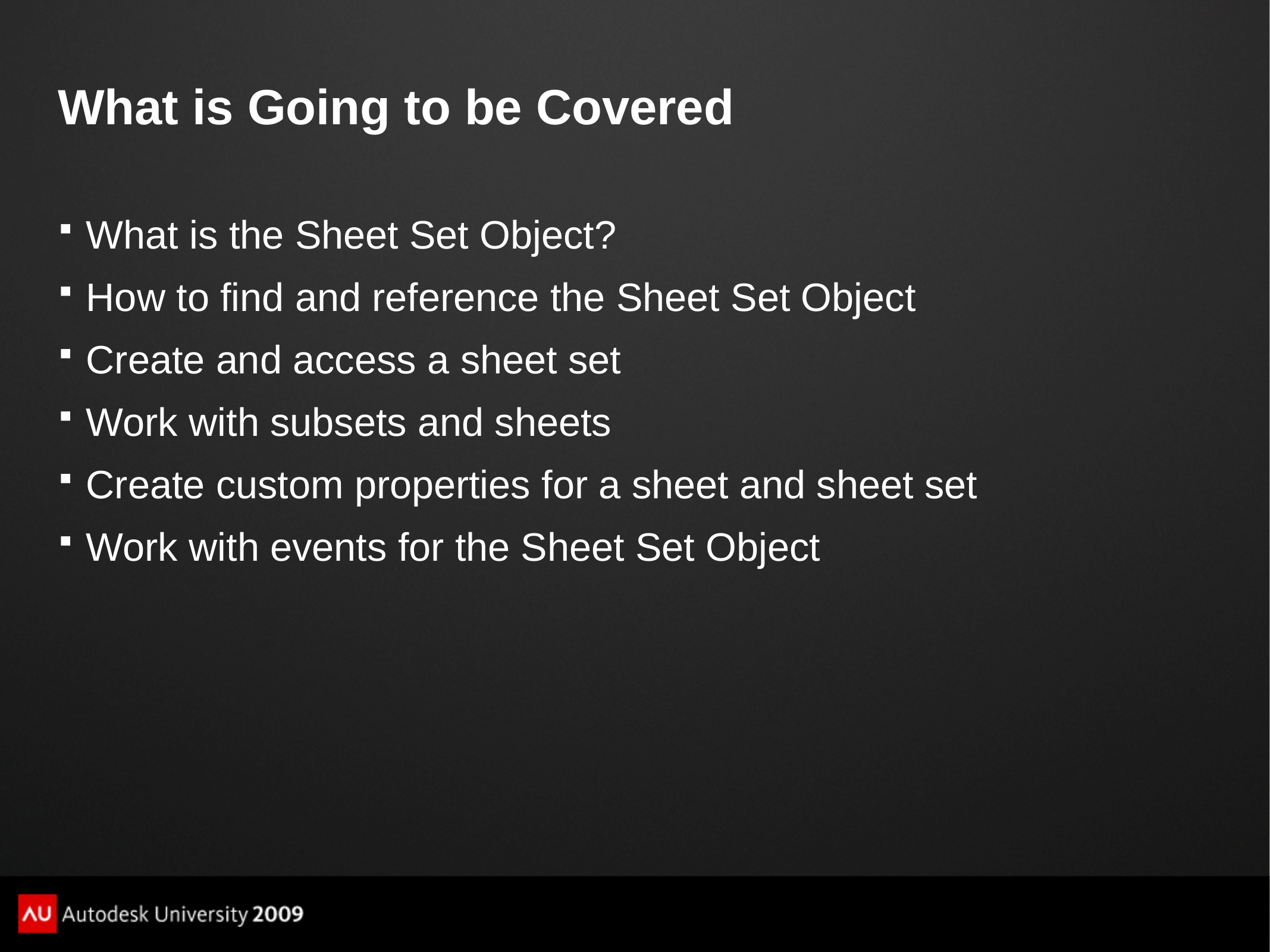

# What is Going to be Covered
What is the Sheet Set Object?
How to find and reference the Sheet Set Object
Create and access a sheet set
Work with subsets and sheets
Create custom properties for a sheet and sheet set
Work with events for the Sheet Set Object